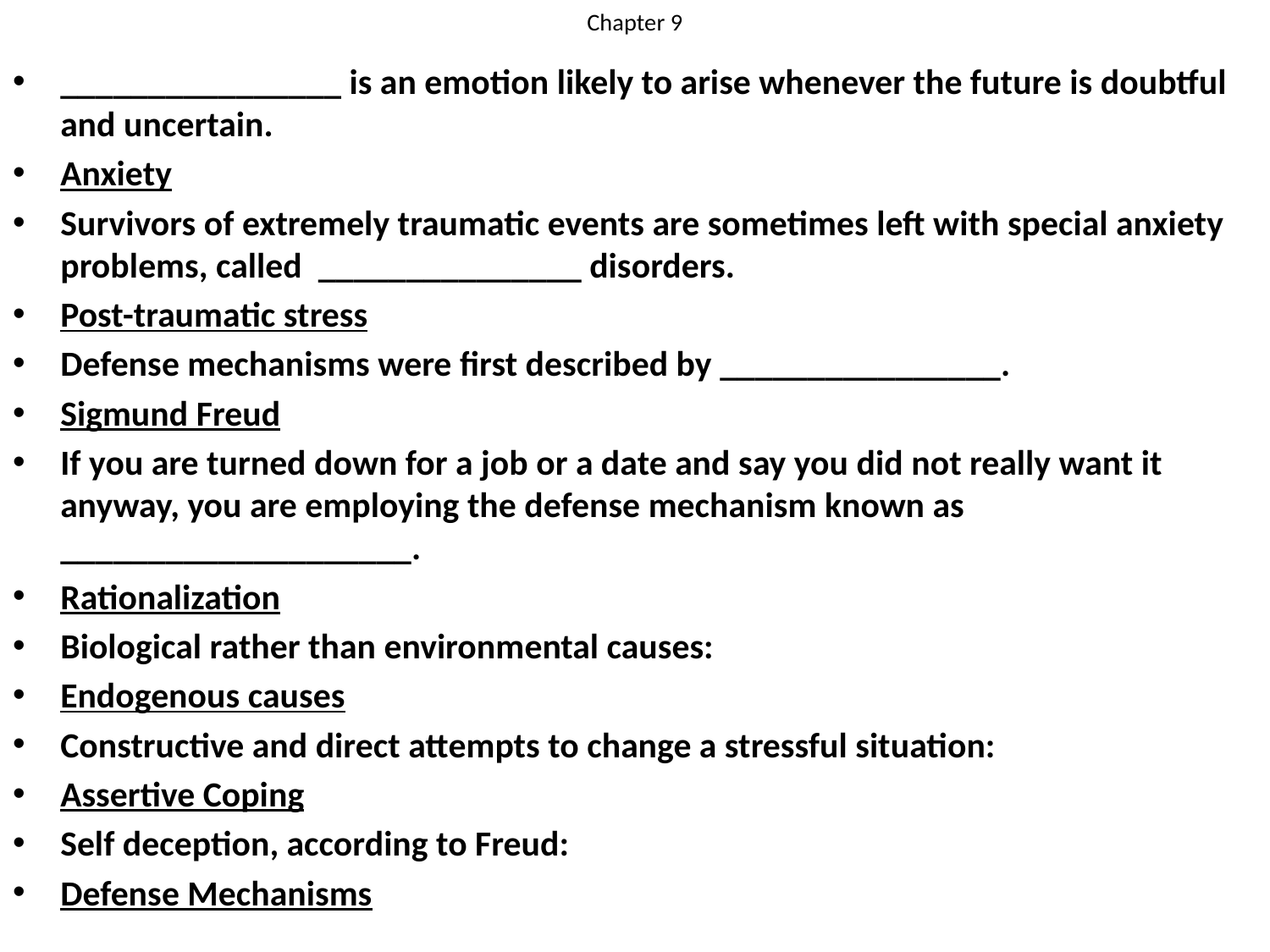

# Chapter 9
________________ is an emotion likely to arise whenever the future is doubtful and uncertain.
Anxiety
Survivors of extremely traumatic events are sometimes left with special anxiety problems, called  _______________ disorders.
Post-traumatic stress
Defense mechanisms were first described by ________________.
Sigmund Freud
If you are turned down for a job or a date and say you did not really want it anyway, you are employing the defense mechanism known as ____________________.
Rationalization
Biological rather than environmental causes:
Endogenous causes
Constructive and direct attempts to change a stressful situation:
Assertive Coping
Self deception, according to Freud:
Defense Mechanisms